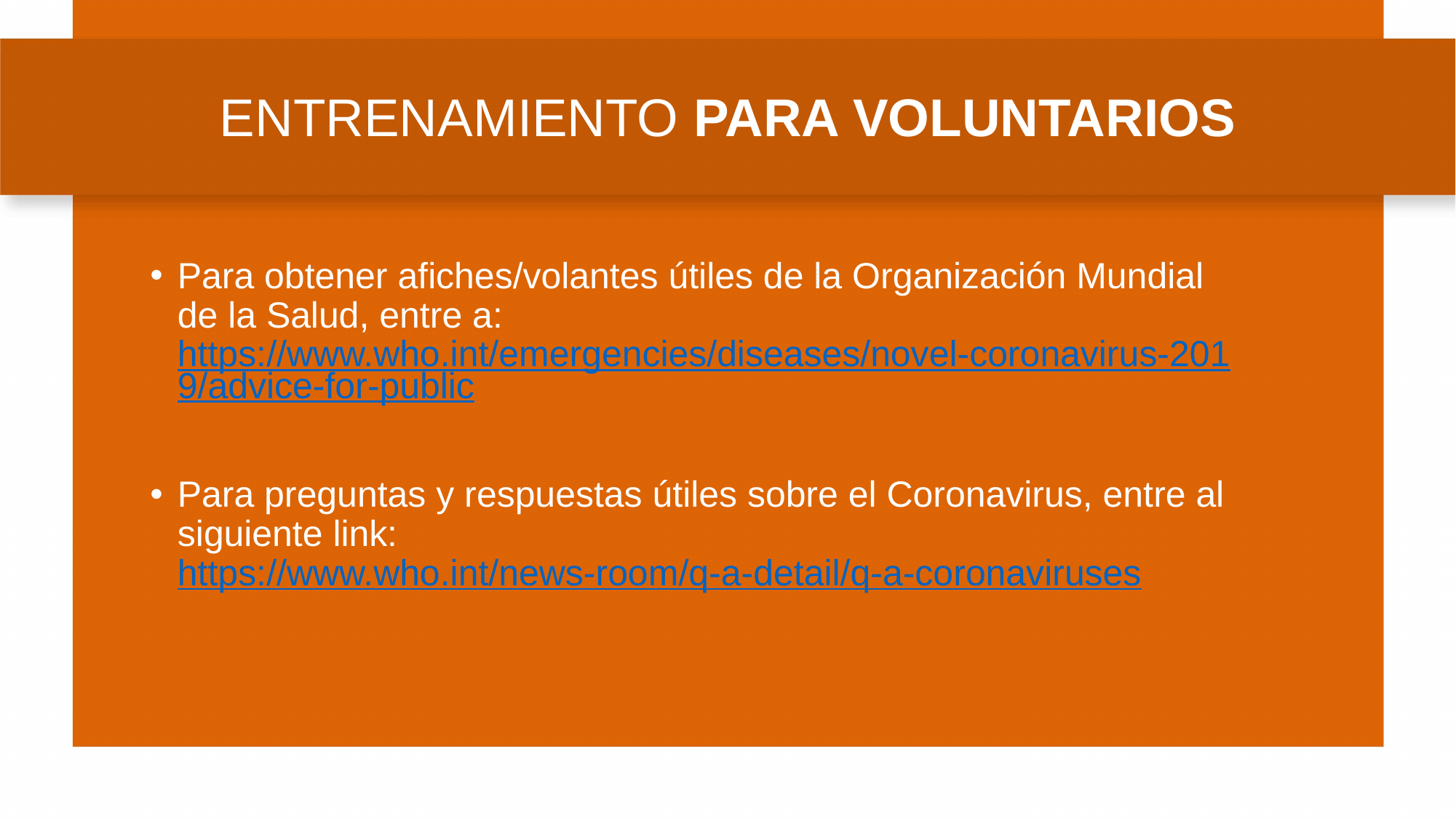

ENTRENAMIENTO PARA VOLUNTARIOS
Para obtener afiches/volantes útiles de la Organización Mundial de la Salud, entre a: https://www.who.int/emergencies/diseases/novel-coronavirus-2019/advice-for-public

Para preguntas y respuestas útiles sobre el Coronavirus, entre al siguiente link: https://www.who.int/news-room/q-a-detail/q-a-coronaviruses